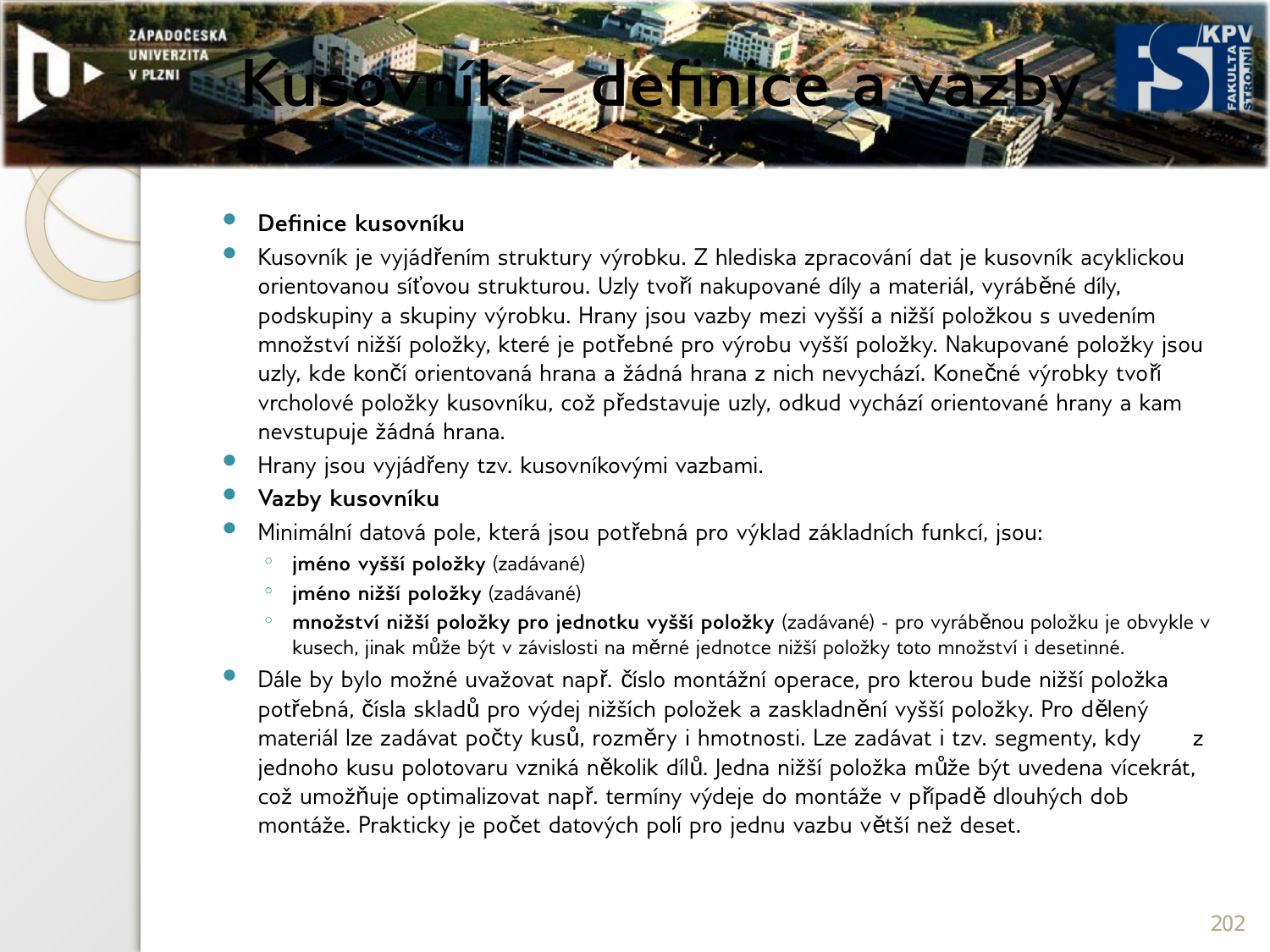

# Kusovník – definice a vazby
Definice kusovníku
Kusovník je vyjádřením struktury výrobku. Z hlediska zpracování dat je kusovník acyklickou orientovanou síťovou strukturou. Uzly tvoří nakupované díly a materiál, vyráběné díly, podskupiny a skupiny výrobku. Hrany jsou vazby mezi vyšší a nižší položkou s uvedením množství nižší položky, které je potřebné pro výrobu vyšší položky. Nakupované položky jsou uzly, kde končí orientovaná hrana a žádná hrana z nich nevychází. Konečné výrobky tvoří vrcholové položky kusovníku, což představuje uzly, odkud vychází orientované hrany a kam nevstupuje žádná hrana.
Hrany jsou vyjádřeny tzv. kusovníkovými vazbami.
Vazby kusovníku
Minimální datová pole, která jsou potřebná pro výklad základních funkcí, jsou:
jméno vyšší položky (zadávané)
jméno nižší položky (zadávané)
množství nižší položky pro jednotku vyšší položky (zadávané) - pro vyráběnou položku je obvykle v kusech, jinak může být v závislosti na měrné jednotce nižší položky toto množství i desetinné.
Dále by bylo možné uvažovat např. číslo montážní operace, pro kterou bude nižší položka potřebná, čísla skladů pro výdej nižších položek a zaskladnění vyšší položky. Pro dělený materiál lze zadávat počty kusů, rozměry i hmotnosti. Lze zadávat i tzv. segmenty, kdy       z jednoho kusu polotovaru vzniká několik dílů. Jedna nižší položka může být uvedena vícekrát, což umožňuje optimalizovat např. termíny výdeje do montáže v případě dlouhých dob montáže. Prakticky je počet datových polí pro jednu vazbu větší než deset.

202